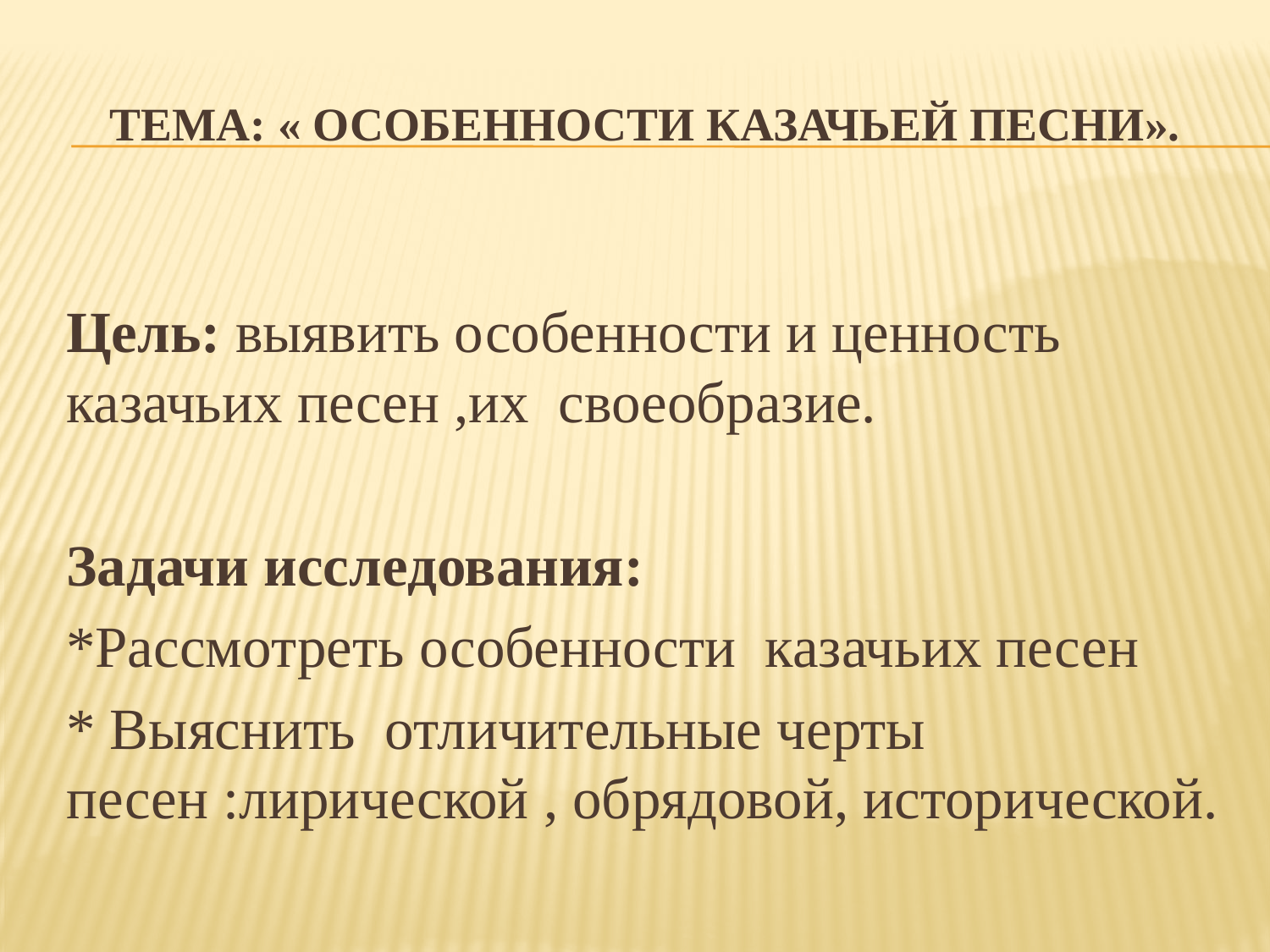

# Тема: « Особенности казачьей песни».

Цель: выявить особенности и ценность  казачьих песен ,их  своеобразие.

Задачи исследования:
*Рассмотреть особенности  казачьих песен
* Выяснить  отличительные черты песен :лирической , обрядовой, исторической.